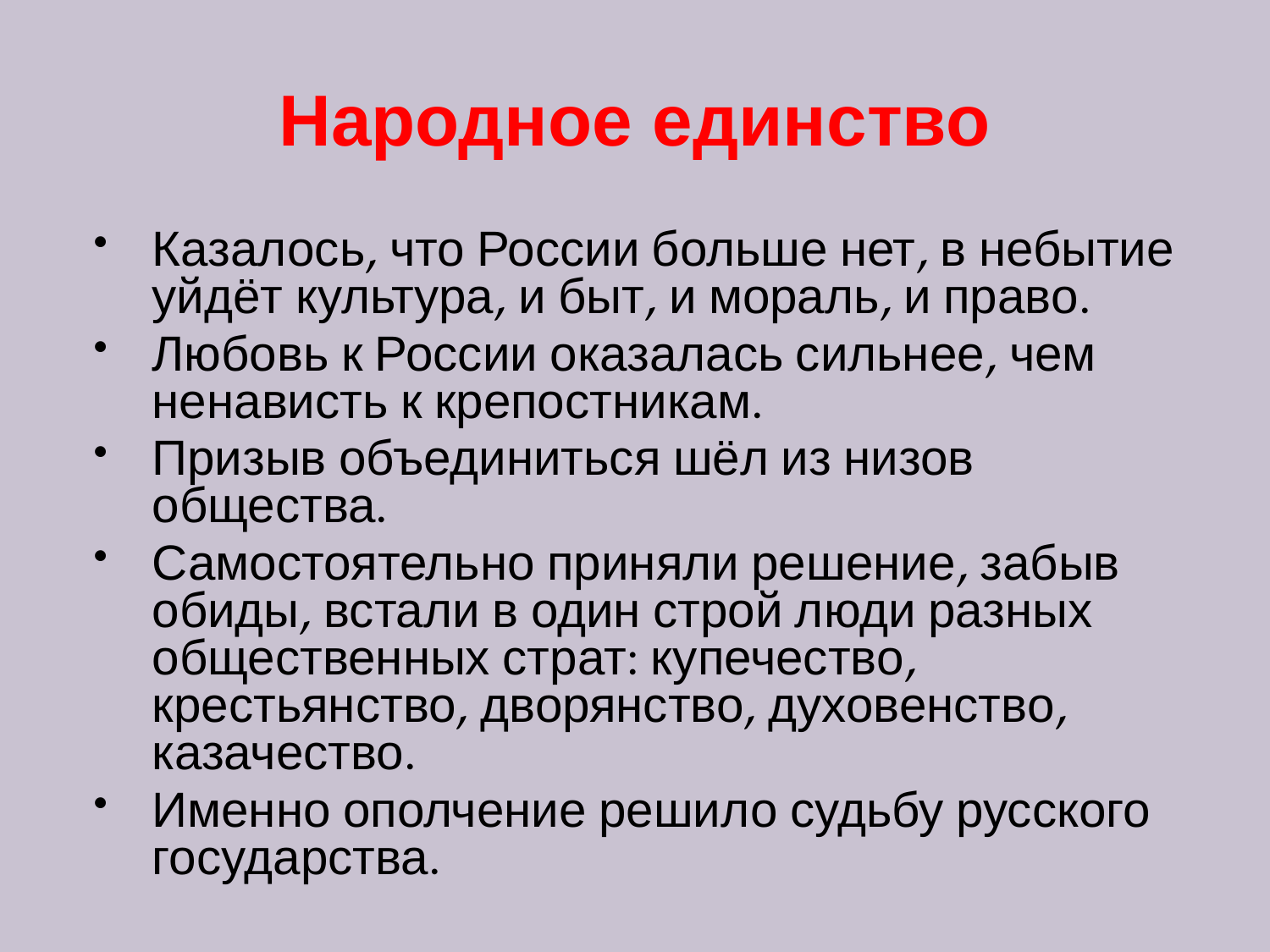

# Народное единство
Казалось, что России больше нет, в небытие уйдёт культура, и быт, и мораль, и право.
Любовь к России оказалась сильнее, чем ненависть к крепостникам.
Призыв объединиться шёл из низов общества.
Самостоятельно приняли решение, забыв обиды, встали в один строй люди разных общественных страт: купечество, крестьянство, дворянство, духовенство, казачество.
Именно ополчение решило судьбу русского государства.